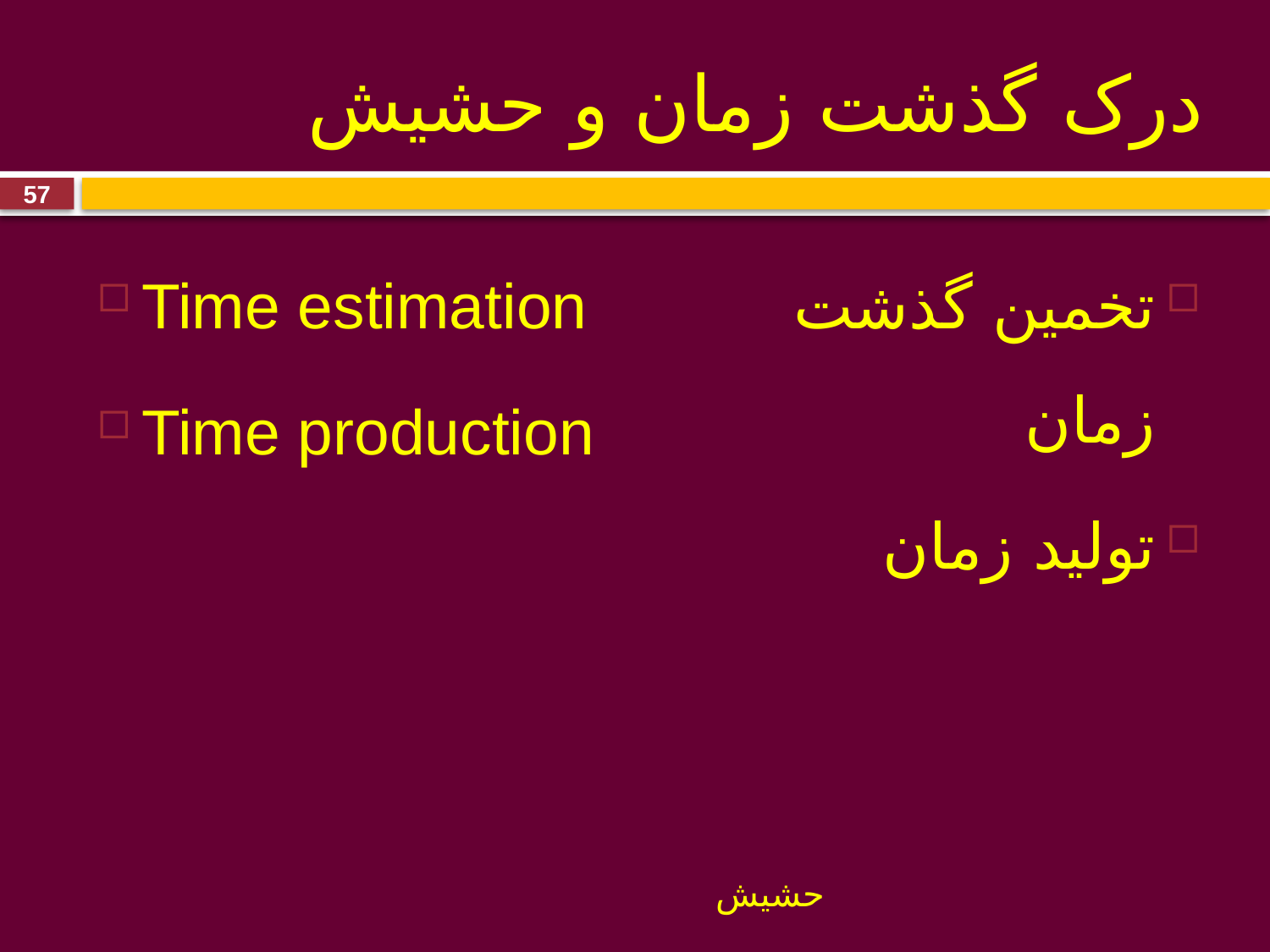

# درک گذشت زمان و حشیش
57
Time estimation
Time production
تخمین گذشت زمان
تولید زمان
حشیش